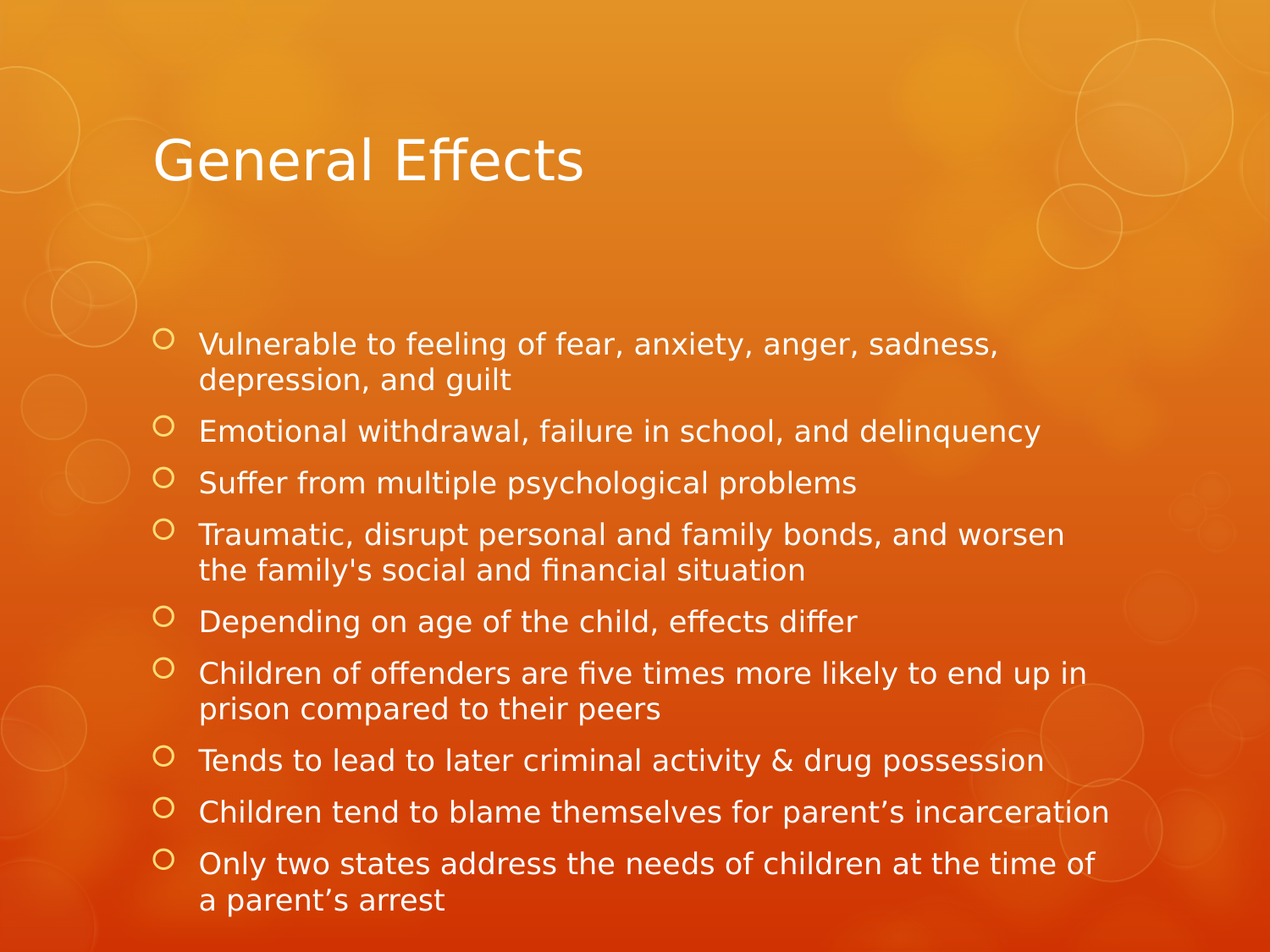

# General Effects
Vulnerable to feeling of fear, anxiety, anger, sadness, depression, and guilt
Emotional withdrawal, failure in school, and delinquency
Suffer from multiple psychological problems
Traumatic, disrupt personal and family bonds, and worsen the family's social and financial situation
Depending on age of the child, effects differ
Children of offenders are five times more likely to end up in prison compared to their peers
Tends to lead to later criminal activity & drug possession
Children tend to blame themselves for parent’s incarceration
Only two states address the needs of children at the time of a parent’s arrest